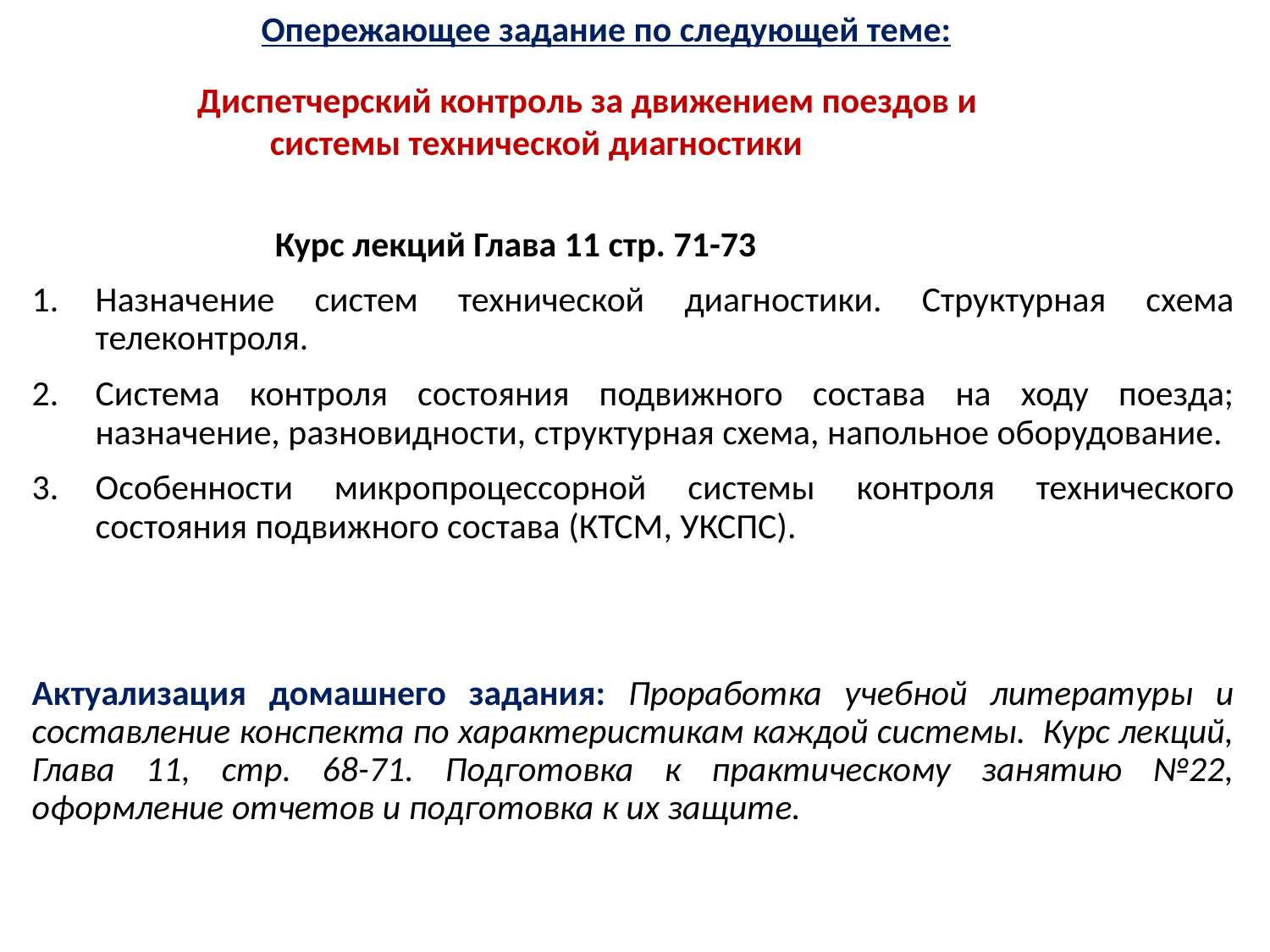

# Опережающее задание по следующей теме:
Диспетчерский контроль за движением поездов и
         системы технической диагностики
                                         Курс лекций Глава 11 стр. 71-73
Назначение систем технической диагностики. Структурная схема телеконтроля.
Система контроля состояния подвижного состава на ходу поезда; назначение, разновидности, структурная схема, напольное оборудование.
Особенности микропроцессорной системы контроля технического состояния подвижного состава (КТСМ, УКСПС).

Актуализация домашнего задания: Проработка учебной литературы и составление конспекта по характеристикам каждой системы.  Курс лекций, Глава 11, стр. 68-71. Подготовка к практическому занятию №22, оформление отчетов и подготовка к их защите.